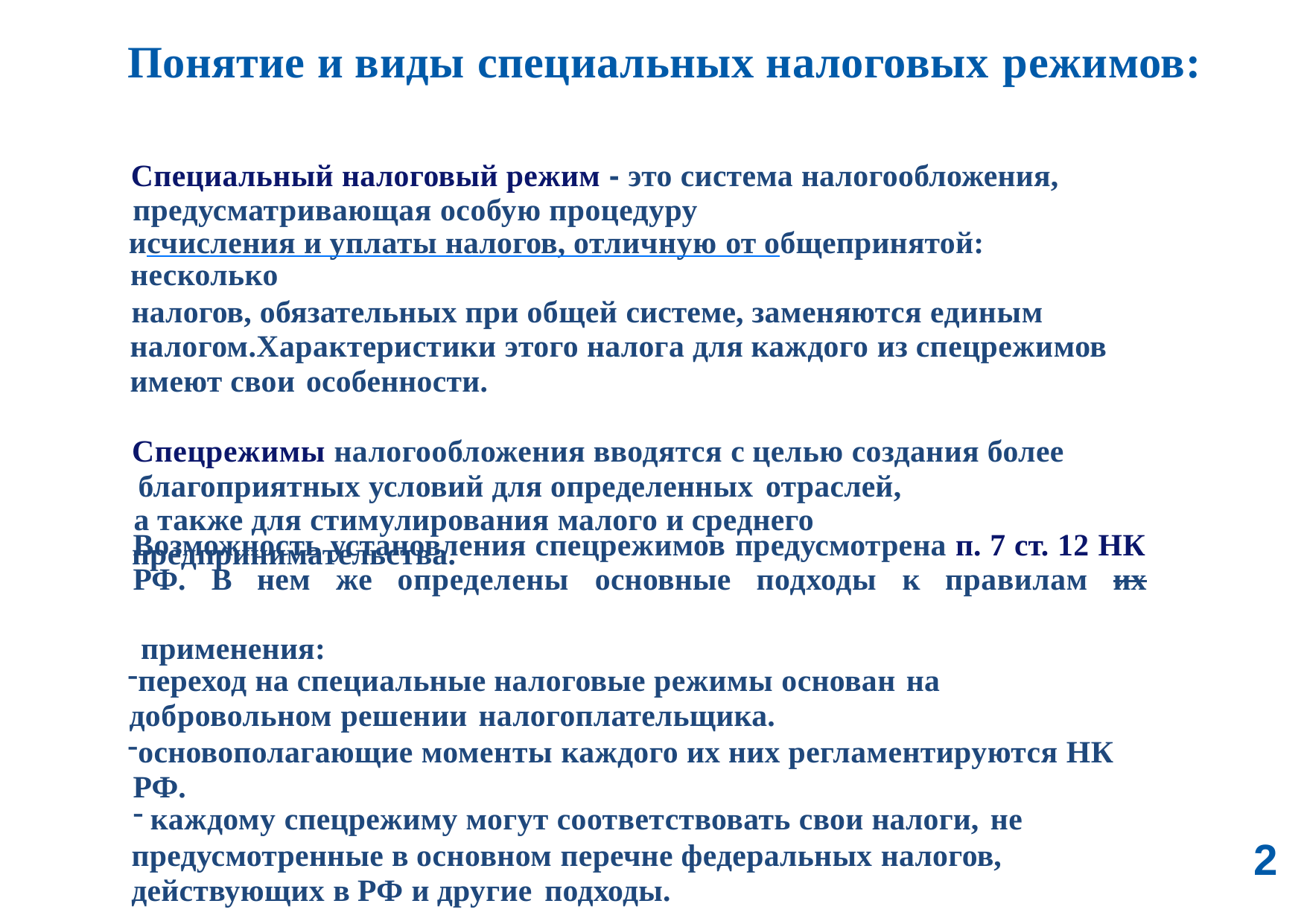

# Понятие и виды специальных налоговых режимов:
Специальный налоговый режим - это система налогообложения,  предусматривающая особую процедуру
исчисления и уплаты налогов, отличную от общепринятой: несколько
налогов, обязательных при общей системе, заменяются единым  налогом.Характеристики этого налога для каждого из спецрежимов  имеют свои особенности.

Спецрежимы налогообложения вводятся с целью создания более  благоприятных условий для определенных отраслей,
а также для стимулирования малого и среднего предпринимательства.
Возможность установления спецрежимов предусмотрена п. 7 ст. 12 НК  РФ. В нем же определены основные подходы к правилам их 	 применения:
переход на специальные налоговые режимы основан на
добровольном решении налогоплательщика.
основополагающие моменты каждого их них регламентируются НК  РФ.
каждому спецрежиму могут соответствовать свои налоги, не
предусмотренные в основном перечне федеральных налогов,  действующих в РФ и другие подходы.
2